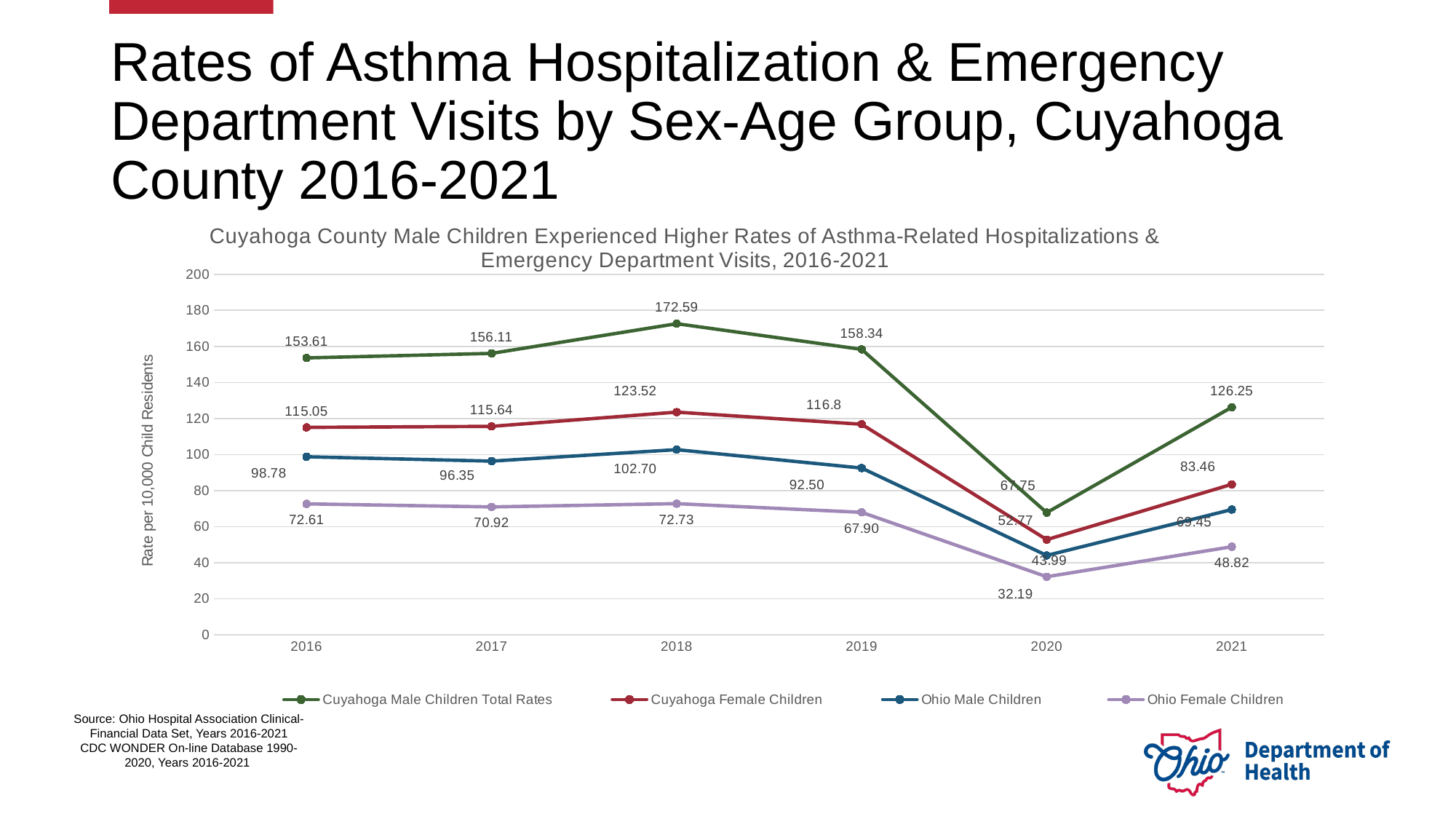

# Rates of Asthma Hospitalization & Emergency Department Visits by Sex-Age Group, Cuyahoga County 2016-2021

### Chart: Cuyahoga County Male Children Experienced Higher Rates of Asthma-Related Hospitalizations & Emergency Department Visits, 2016-2021

| Category | Cuyahoga Male Children | Cuyahoga Female Children | Ohio Male Children   | Ohio Female Children |
|---|---|---|---|---|
| 2016 | 153.61 | 115.05 | 98.78209097340445 | 72.61064587652271 |
| 2017 | 156.11 | 115.64 | 96.34566193149826 | 70.9205428939847 |
| 2018 | 172.59 | 123.52 | 102.7019124989137 | 72.72501856164509 |
| 2019 | 158.34 | 116.8 | 92.50457682016616 | 67.90358045424276 |
| 2020 | 67.75 | 52.77 | 43.99018501068266 | 32.18948565266644 |
| 2021 | 126.25 | 83.46 | 69.45251558785057 | 48.82438430860053 |
Source: Ohio Hospital Association Clinical-Financial Data Set, Years 2016-2021
CDC WONDER On-line Database 1990-2020, Years 2016-2021